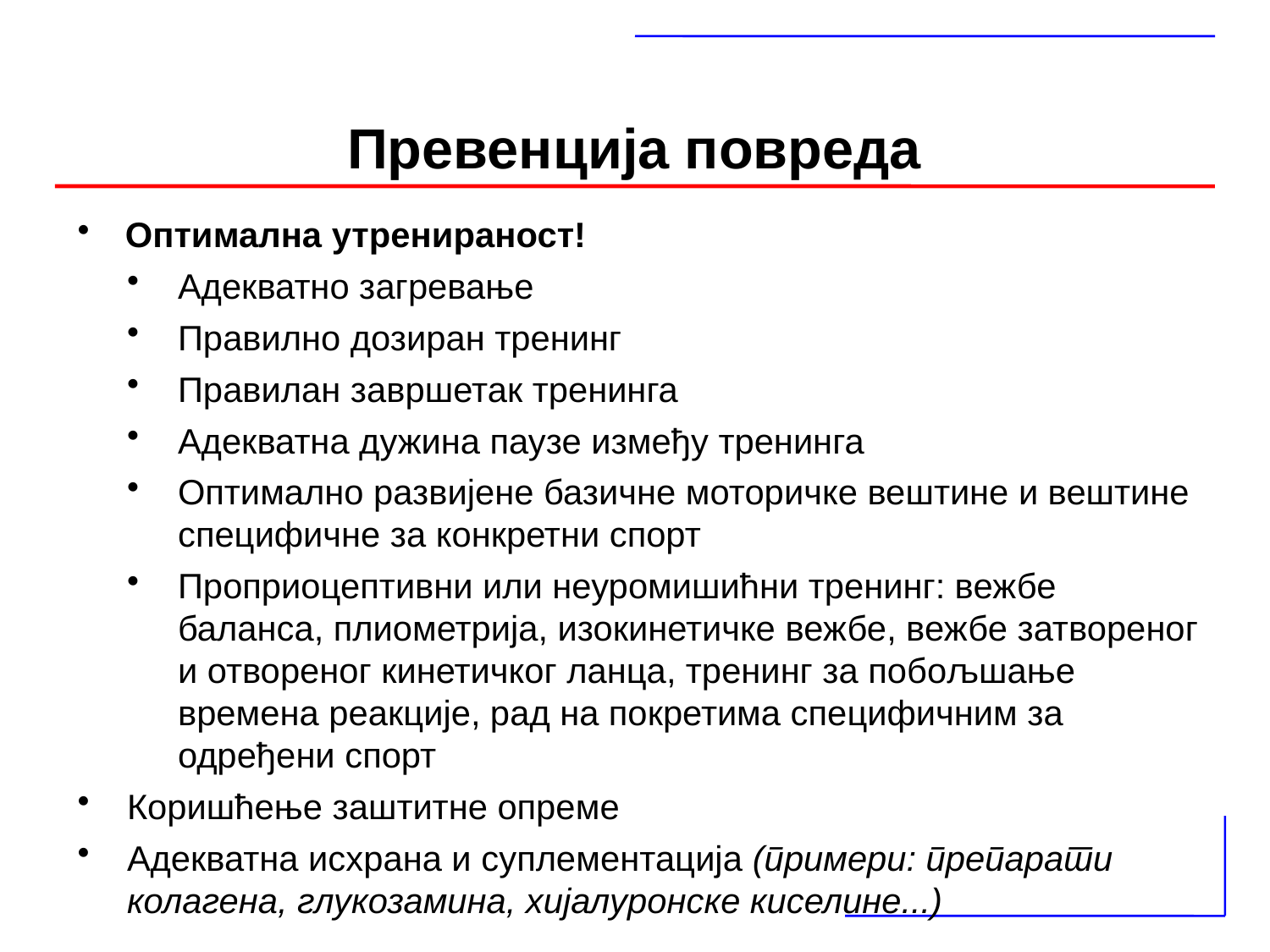

# Превенција повреда
Оптимална утренираност!
Адекватно загревање
Правилно дозиран тренинг
Правилан завршетак тренинга
Адекватна дужина паузе између тренинга
Оптимално развијене базичне моторичке вештине и вештине специфичне за конкретни спорт
Проприоцептивни или неуромишићни тренинг: вежбе баланса, плиометрија, изокинетичке вежбе, вежбе затвореног и отвореног кинетичког ланца, тренинг за побољшање времена реакције, рад на покретима специфичним за одређени спорт
Коришћење заштитне опреме
Адекватна исхрана и суплементација (примери: препарати колагена, глукозамина, хијалуронске киселине...)